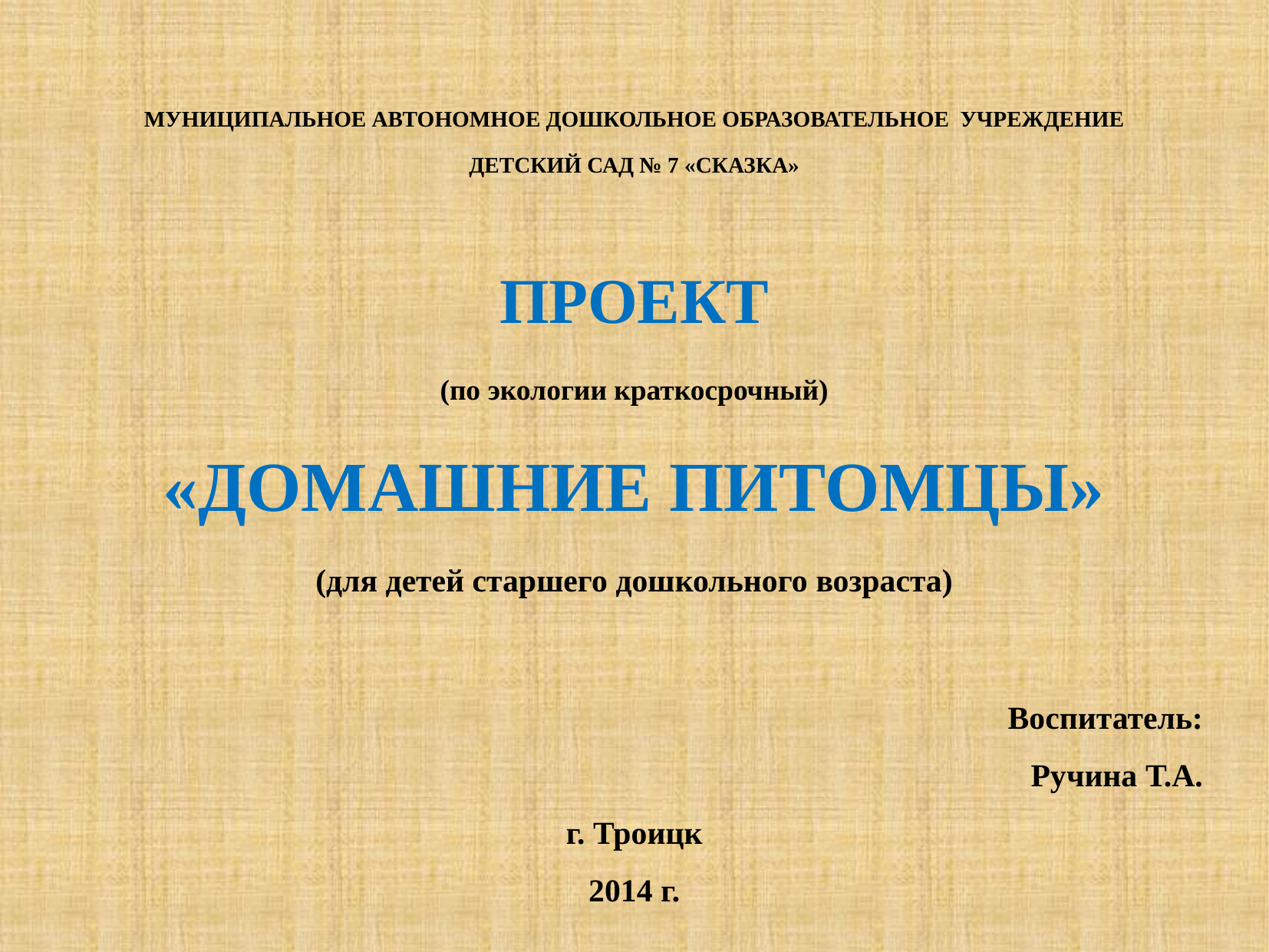

МУНИЦИПАЛЬНОЕ АВТОНОМНОЕ ДОШКОЛЬНОЕ ОБРАЗОВАТЕЛЬНОЕ  УЧРЕЖДЕНИЕ
ДЕТСКИЙ САД № 7 «СКАЗКА»

ПРОЕКТ
(по экологии краткосрочный)
«ДОМАШНИЕ ПИТОМЦЫ»
(для детей старшего дошкольного возраста)

Воспитатель:
Ручина Т.А.
г. Троицк
2014 г.